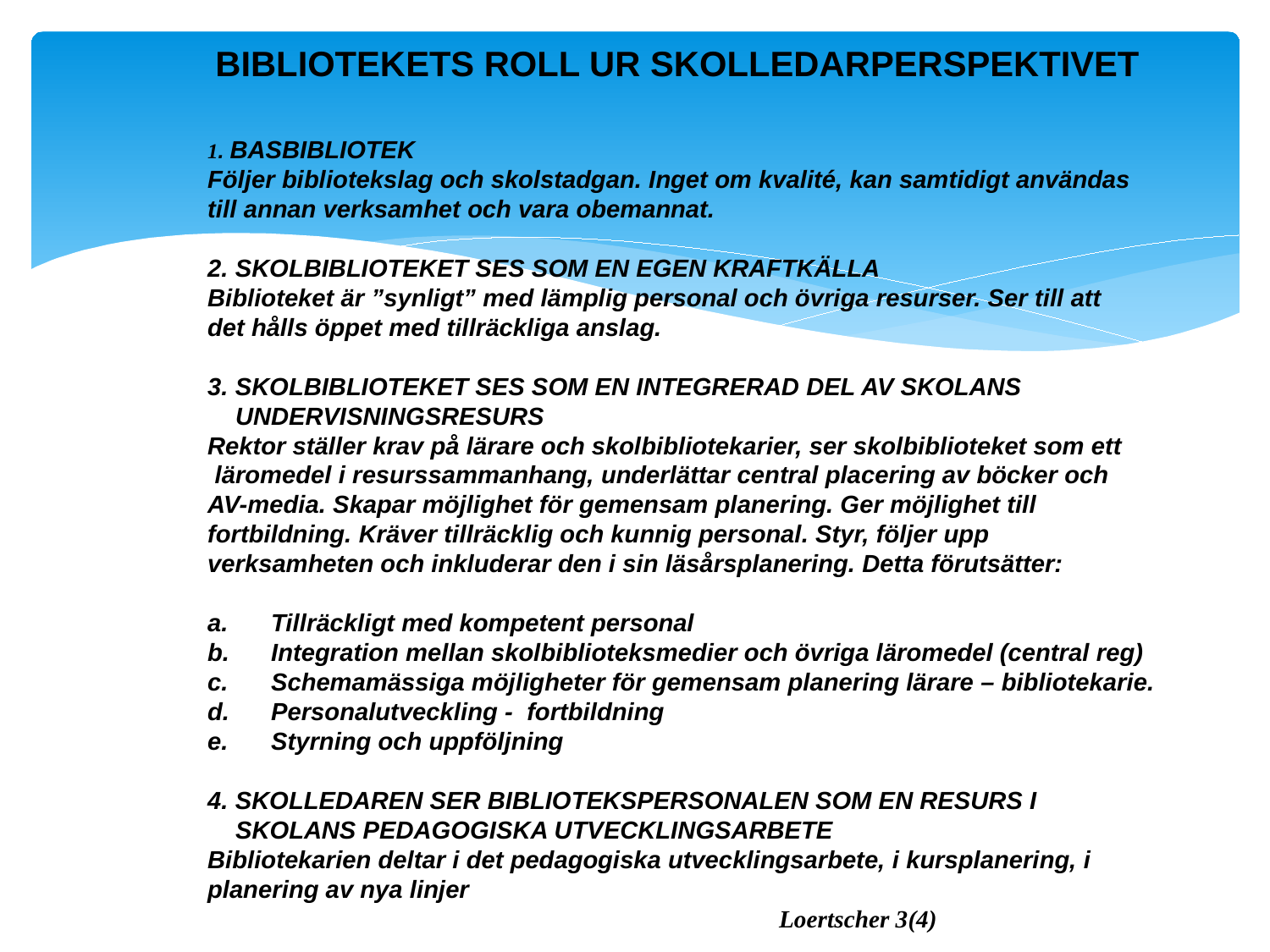

# BIBLIOTEKETS ROLL UR SKOLLEDARPERSPEKTIVET
1. BASBIBLIOTEK
Följer bibliotekslag och skolstadgan. Inget om kvalité, kan samtidigt användas
till annan verksamhet och vara obemannat.

2. SKOLBIBLIOTEKET SES SOM EN EGEN KRAFTKÄLLA
Biblioteket är ”synligt” med lämplig personal och övriga resurser. Ser till att
det hålls öppet med tillräckliga anslag.

3. SKOLBIBLIOTEKET SES SOM EN INTEGRERAD DEL AV SKOLANS
    UNDERVISNINGSRESURS
Rektor ställer krav på lärare och skolbibliotekarier, ser skolbiblioteket som ett
 läromedel i resurssammanhang, underlättar central placering av böcker och
AV-media. Skapar möjlighet för gemensam planering. Ger möjlighet till
fortbildning. Kräver tillräcklig och kunnig personal. Styr, följer upp
verksamheten och inkluderar den i sin läsårsplanering. Detta förutsätter:

Tillräckligt med kompetent personal
Integration mellan skolbiblioteksmedier och övriga läromedel (central reg)
Schemamässiga möjligheter för gemensam planering lärare – bibliotekarie.
Personalutveckling -  fortbildning
Styrning och uppföljning

4. SKOLLEDAREN SER BIBLIOTEKSPERSONALEN SOM EN RESURS I
    SKOLANS PEDAGOGISKA UTVECKLINGSARBETE
Bibliotekarien deltar i det pedagogiska utvecklingsarbete, i kursplanering, i
planering av nya linjer
					Loertscher 3(4)